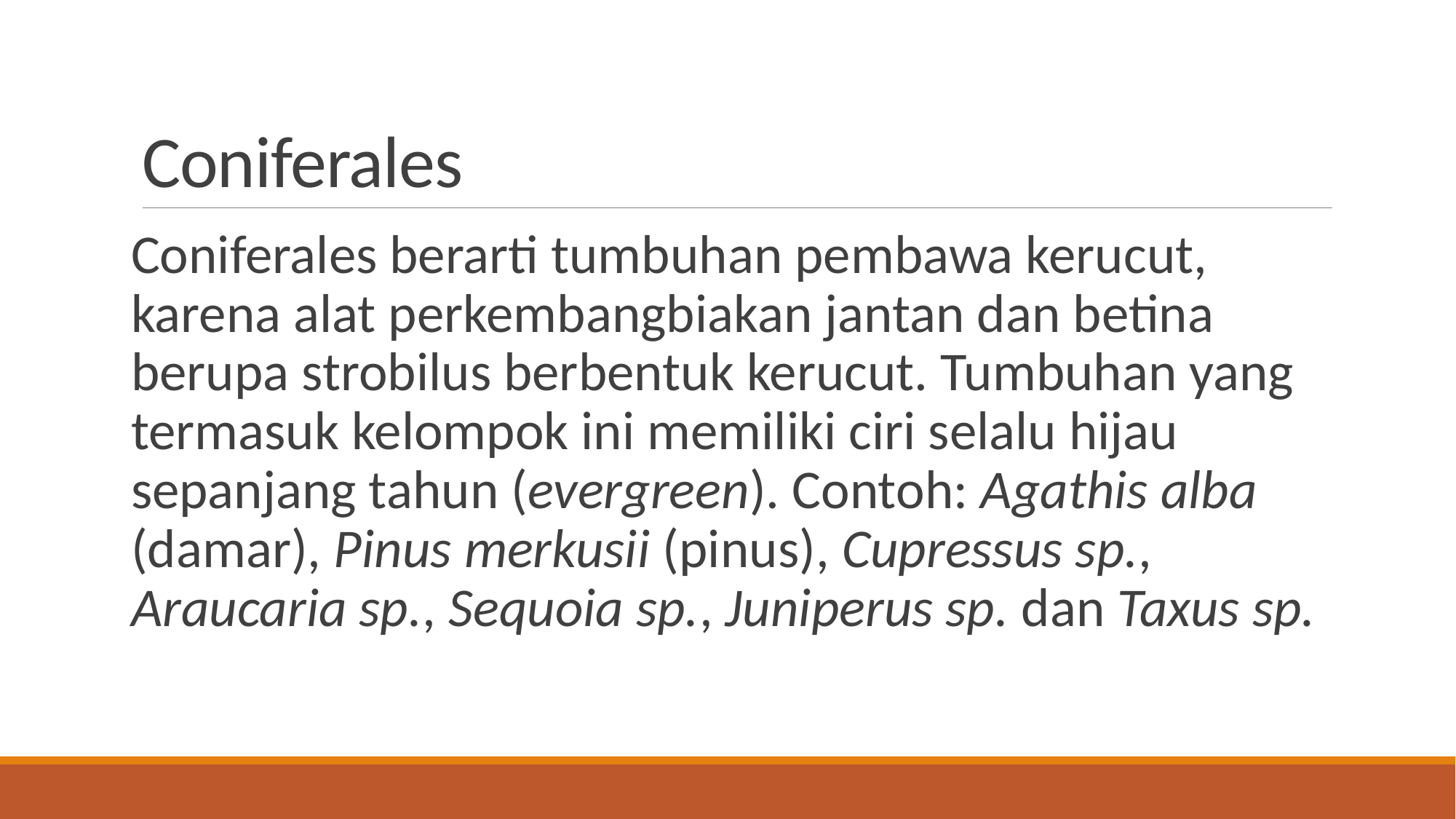

# Coniferales
Coniferales berarti tumbuhan pembawa kerucut, karena alat perkembangbiakan jantan dan betina berupa strobilus berbentuk kerucut. Tumbuhan yang termasuk kelompok ini memiliki ciri selalu hijau sepanjang tahun (evergreen). Contoh: Agathis alba (damar), Pinus merkusii (pinus), Cupressus sp., Araucaria sp., Sequoia sp., Juniperus sp. dan Taxus sp.